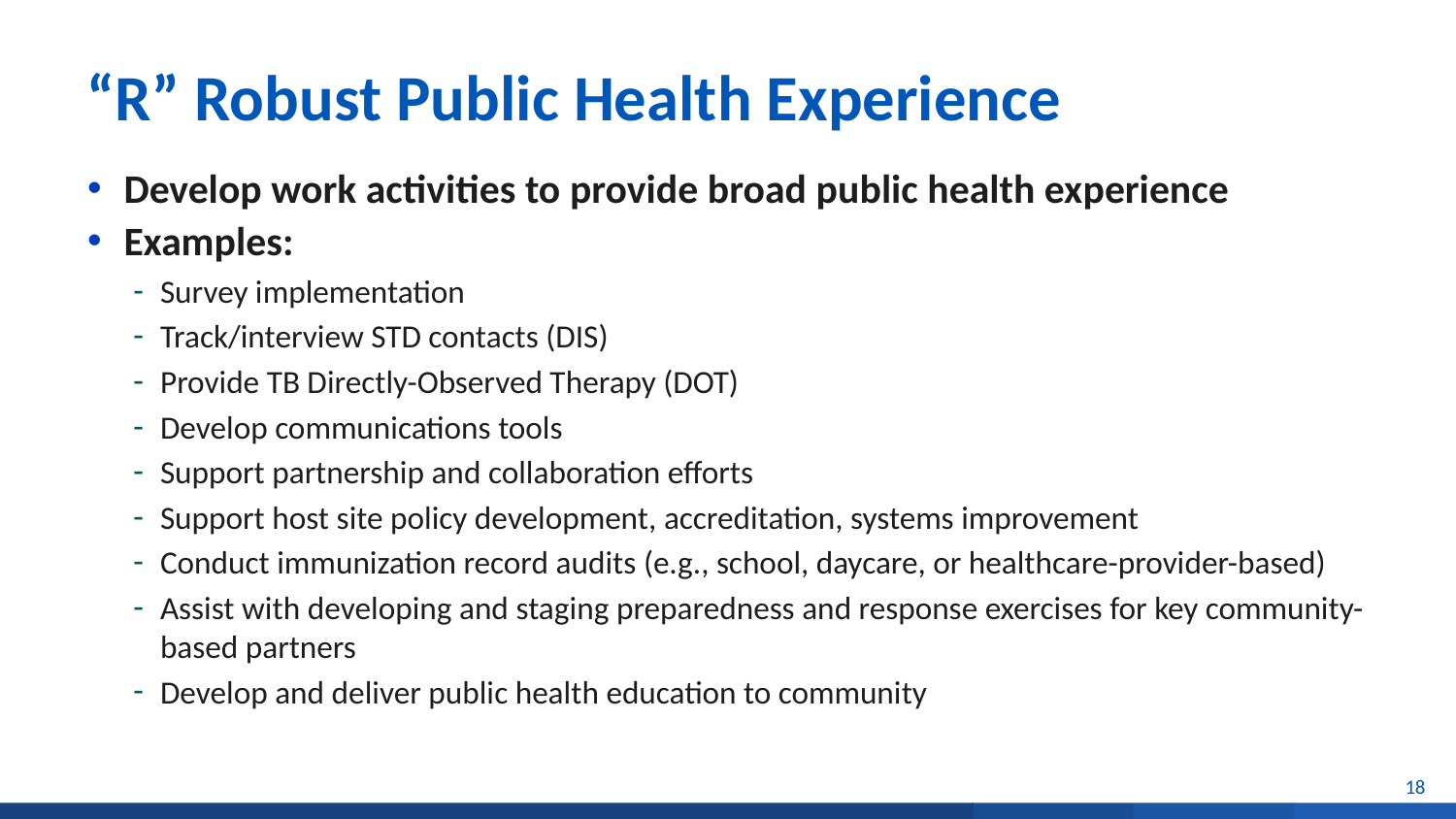

# “R” Robust Public Health Experience
Develop work activities to provide broad public health experience
Examples:
Survey implementation
Track/interview STD contacts (DIS)
Provide TB Directly-Observed Therapy (DOT)
Develop communications tools
Support partnership and collaboration efforts
Support host site policy development, accreditation, systems improvement
Conduct immunization record audits (e.g., school, daycare, or healthcare-provider-based)
Assist with developing and staging preparedness and response exercises for key community-based partners
Develop and deliver public health education to community
18